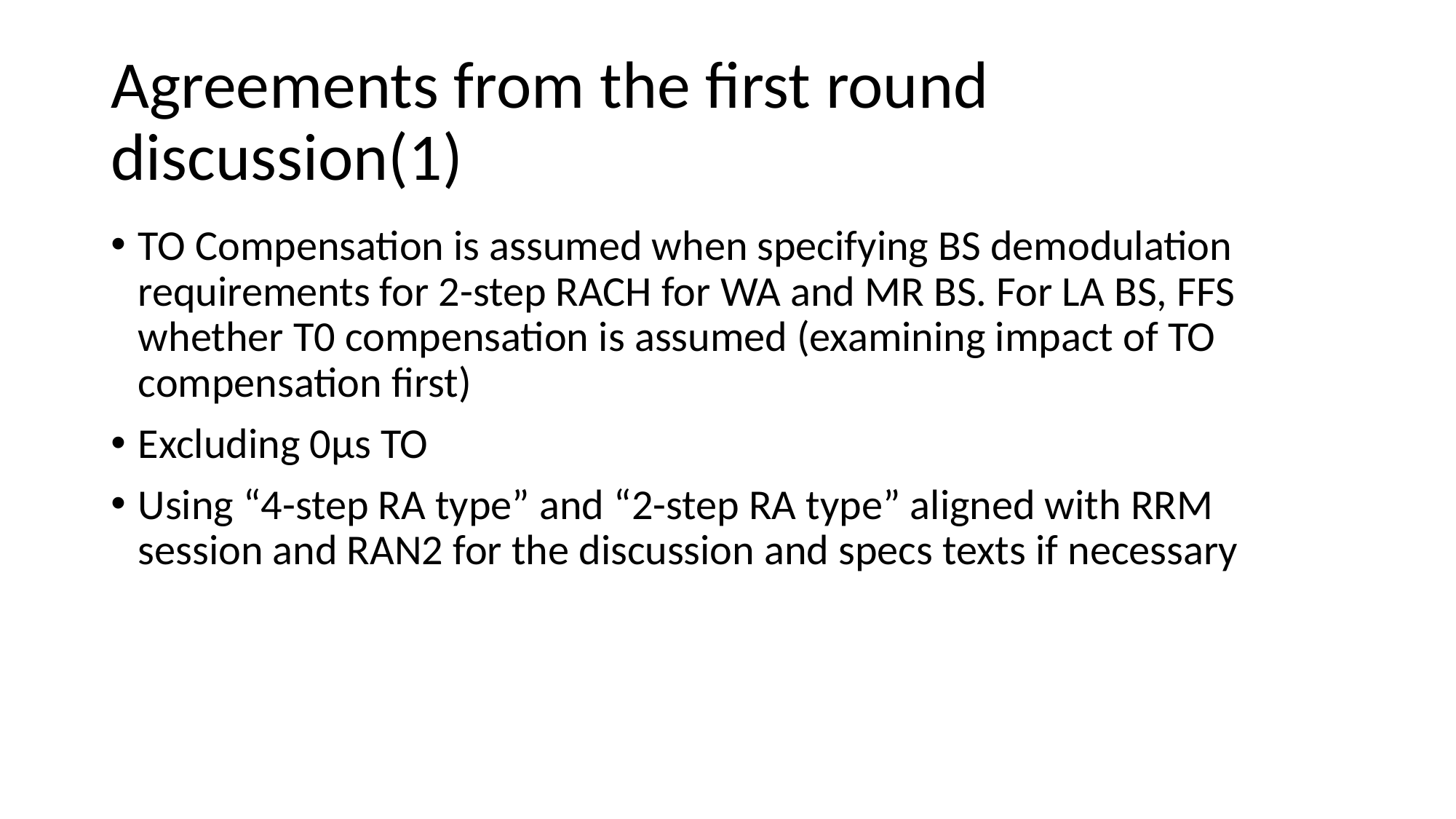

# Agreements from the first round discussion(1)
TO Compensation is assumed when specifying BS demodulation requirements for 2-step RACH for WA and MR BS. For LA BS, FFS whether T0 compensation is assumed (examining impact of TO compensation first)
Excluding 0µs TO
Using “4-step RA type” and “2-step RA type” aligned with RRM session and RAN2 for the discussion and specs texts if necessary